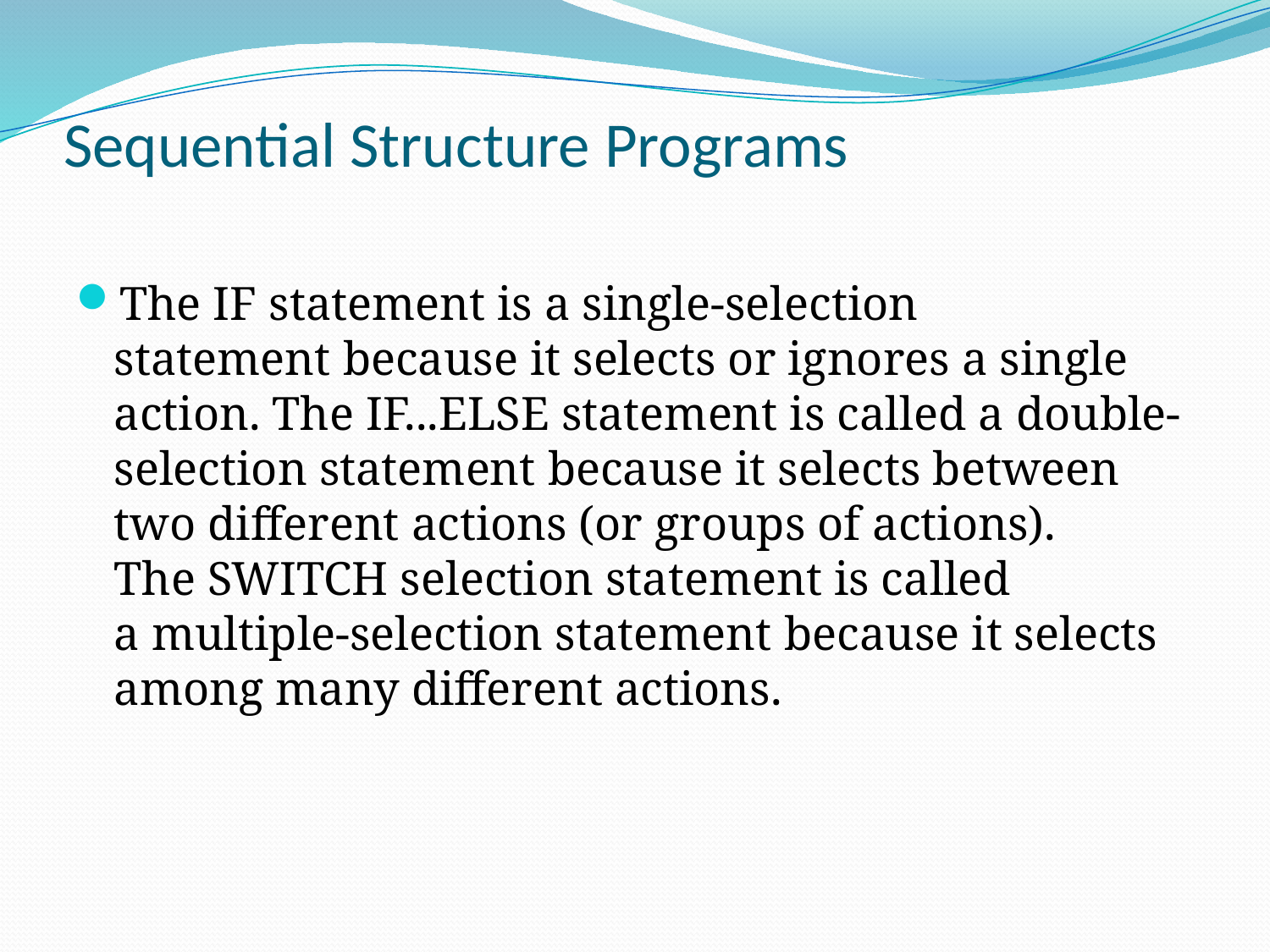

# Sequential Structure Programs
The IF statement is a single-selection statement because it selects or ignores a single action. The IF...ELSE statement is called a double-selection statement because it selects between two different actions (or groups of actions). The SWITCH selection statement is called a multiple-selection statement because it selects among many different actions.